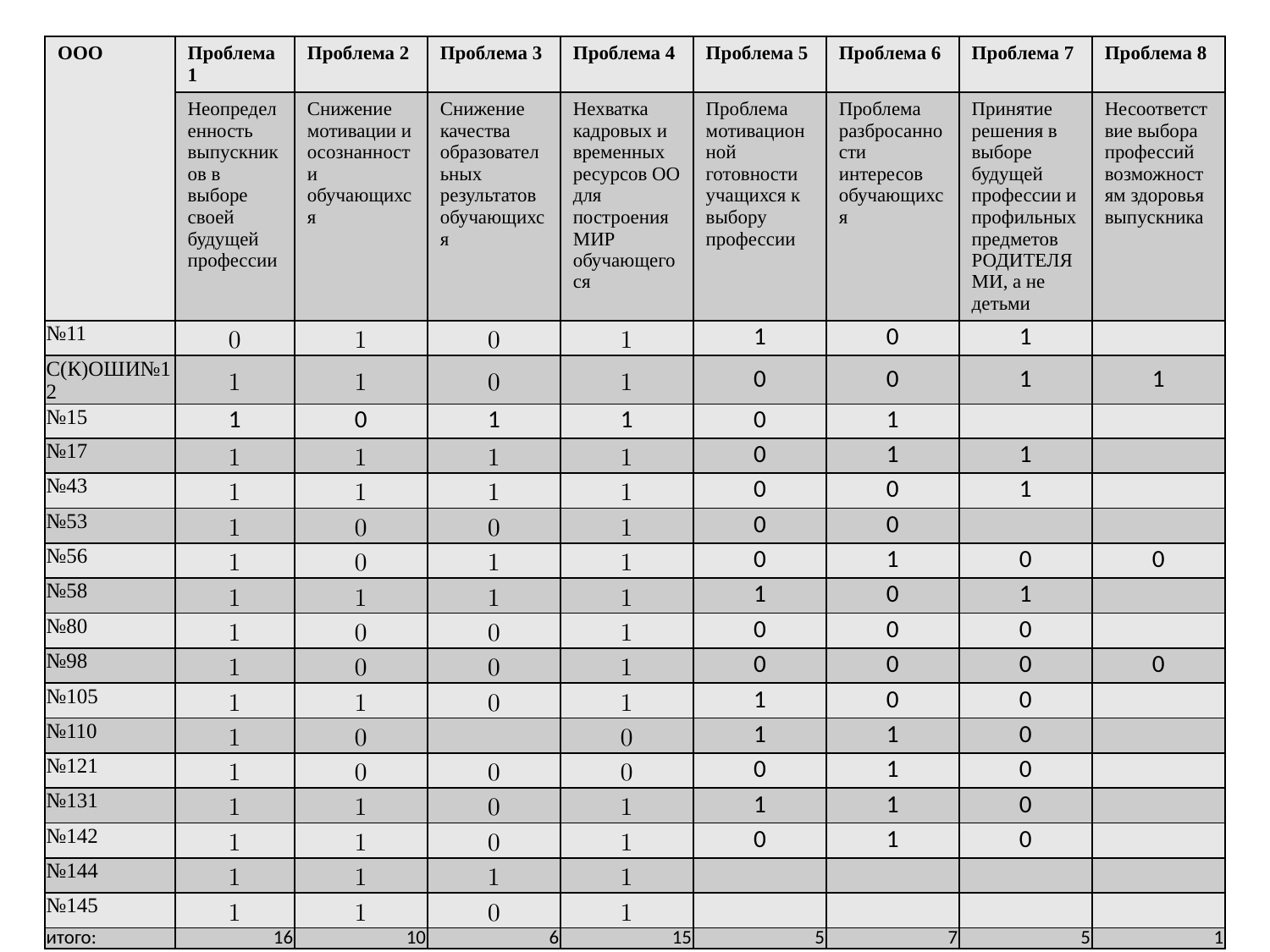

| ООО | Проблема 1 | Проблема 2 | Проблема 3 | Проблема 4 | Проблема 5 | Проблема 6 | Проблема 7 | Проблема 8 |
| --- | --- | --- | --- | --- | --- | --- | --- | --- |
|  | Неопределенность выпускников в выборе своей будущей профессии | Снижение мотивации и осознанности обучающихся | Снижение качества образовательных результатов обучающихся | Нехватка кадровых и временных ресурсов ОО для построения МИР обучающегося | Проблема мотивационной готовности учащихся к выбору профессии | Проблема разбросанности интересов обучающихся | Принятие решения в выборе будущей профессии и профильных предметов РОДИТЕЛЯМИ, а не детьми | Несоответствие выбора профессий возможностям здоровья выпускника |
| №11 | 0 | 1 | 0 | 1 | 1 | 0 | 1 |  |
| С(К)ОШИ№12 | 1 | 1 | 0 | 1 | 0 | 0 | 1 | 1 |
| №15 | 1 | 0 | 1 | 1 | 0 | 1 |  |  |
| №17 | 1 | 1 | 1 | 1 | 0 | 1 | 1 |  |
| №43 | 1 | 1 | 1 | 1 | 0 | 0 | 1 |  |
| №53 | 1 | 0 | 0 | 1 | 0 | 0 |  |  |
| №56 | 1 | 0 | 1 | 1 | 0 | 1 | 0 | 0 |
| №58 | 1 | 1 | 1 | 1 | 1 | 0 | 1 |  |
| №80 | 1 | 0 | 0 | 1 | 0 | 0 | 0 |  |
| №98 | 1 | 0 | 0 | 1 | 0 | 0 | 0 | 0 |
| №105 | 1 | 1 | 0 | 1 | 1 | 0 | 0 |  |
| №110 | 1 | 0 |  | 0 | 1 | 1 | 0 |  |
| №121 | 1 | 0 | 0 | 0 | 0 | 1 | 0 |  |
| №131 | 1 | 1 | 0 | 1 | 1 | 1 | 0 |  |
| №142 | 1 | 1 | 0 | 1 | 0 | 1 | 0 |  |
| №144 | 1 | 1 | 1 | 1 |  |  |  |  |
| №145 | 1 | 1 | 0 | 1 |  |  |  |  |
| итого: | 16 | 10 | 6 | 15 | 5 | 7 | 5 | 1 |